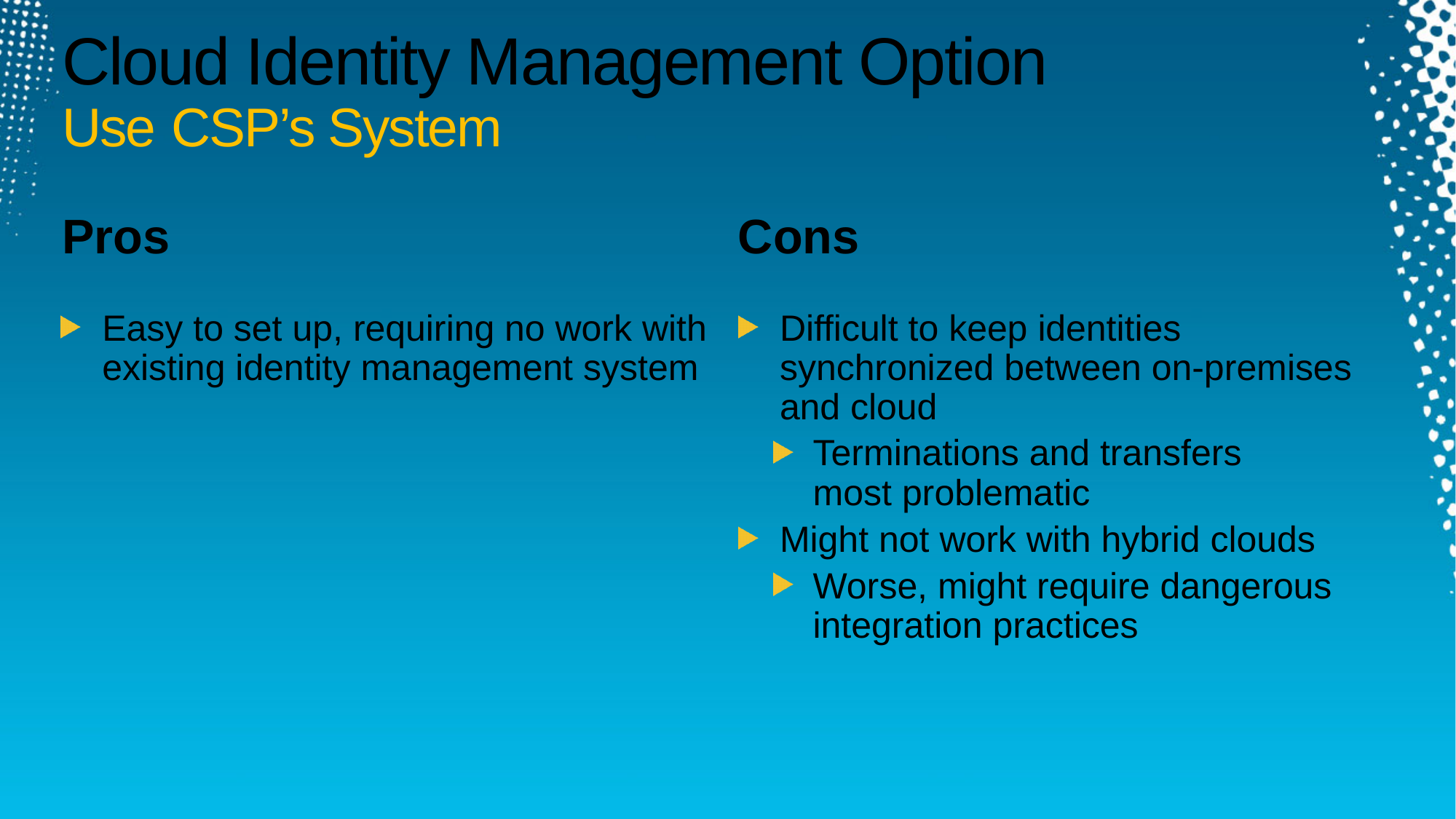

# Cloud Identity Management Option Use CSP’s System
Pros
Cons
Easy to set up, requiring no work with existing identity management system
Difficult to keep identities synchronized between on-premises and cloud
Terminations and transfers most problematic
Might not work with hybrid clouds
Worse, might require dangerous integration practices